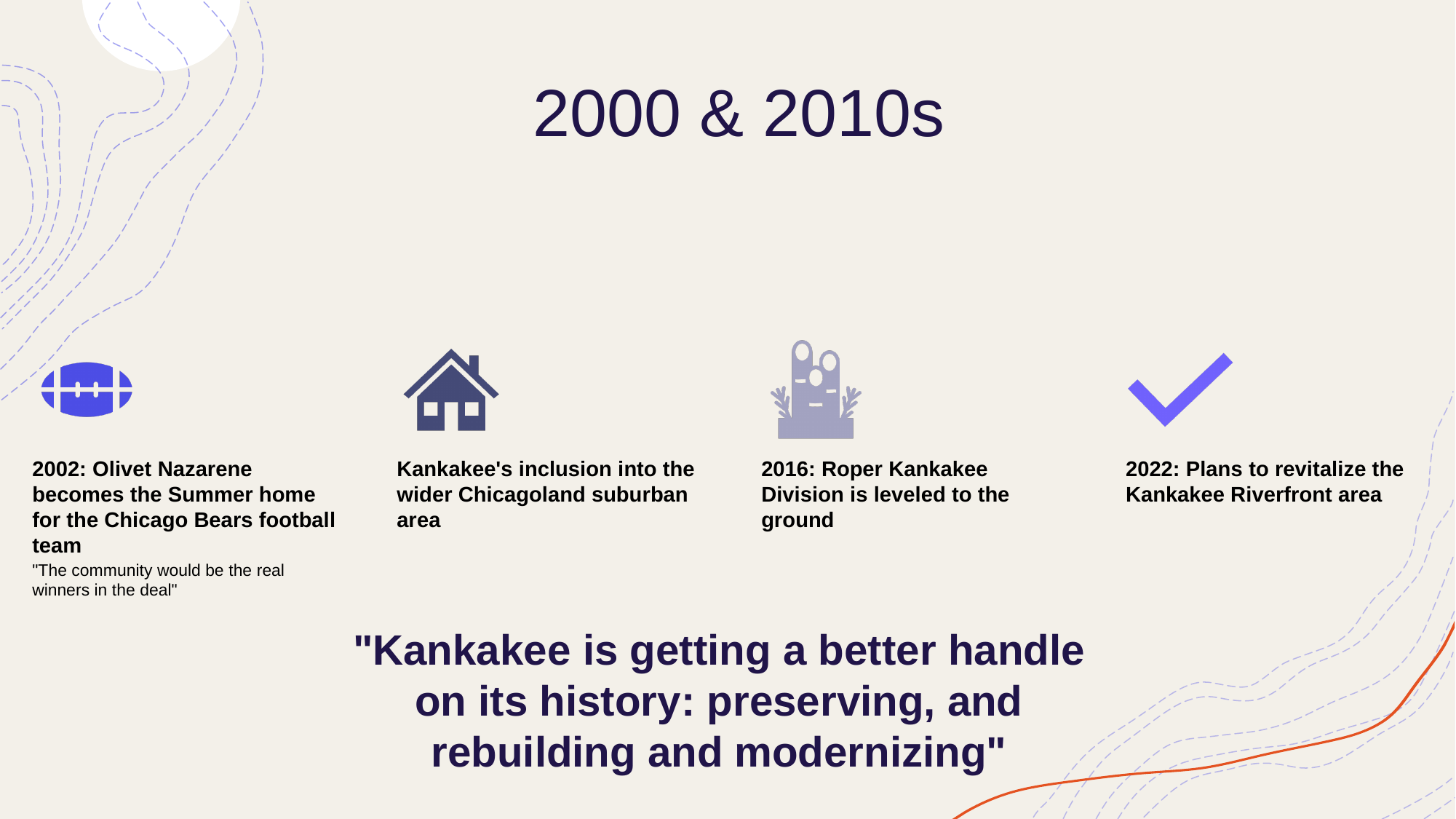

# 2000 & 2010s
2002: Olivet Nazarene becomes the Summer home for the Chicago Bears football team
"The community would be the real winners in the deal"
Kankakee's inclusion into the wider Chicagoland suburban area
2016: Roper Kankakee Division is leveled to the ground
2022: Plans to revitalize the Kankakee Riverfront area

"Kankakee is getting a better handle on its history: preserving, and rebuilding and modernizing"